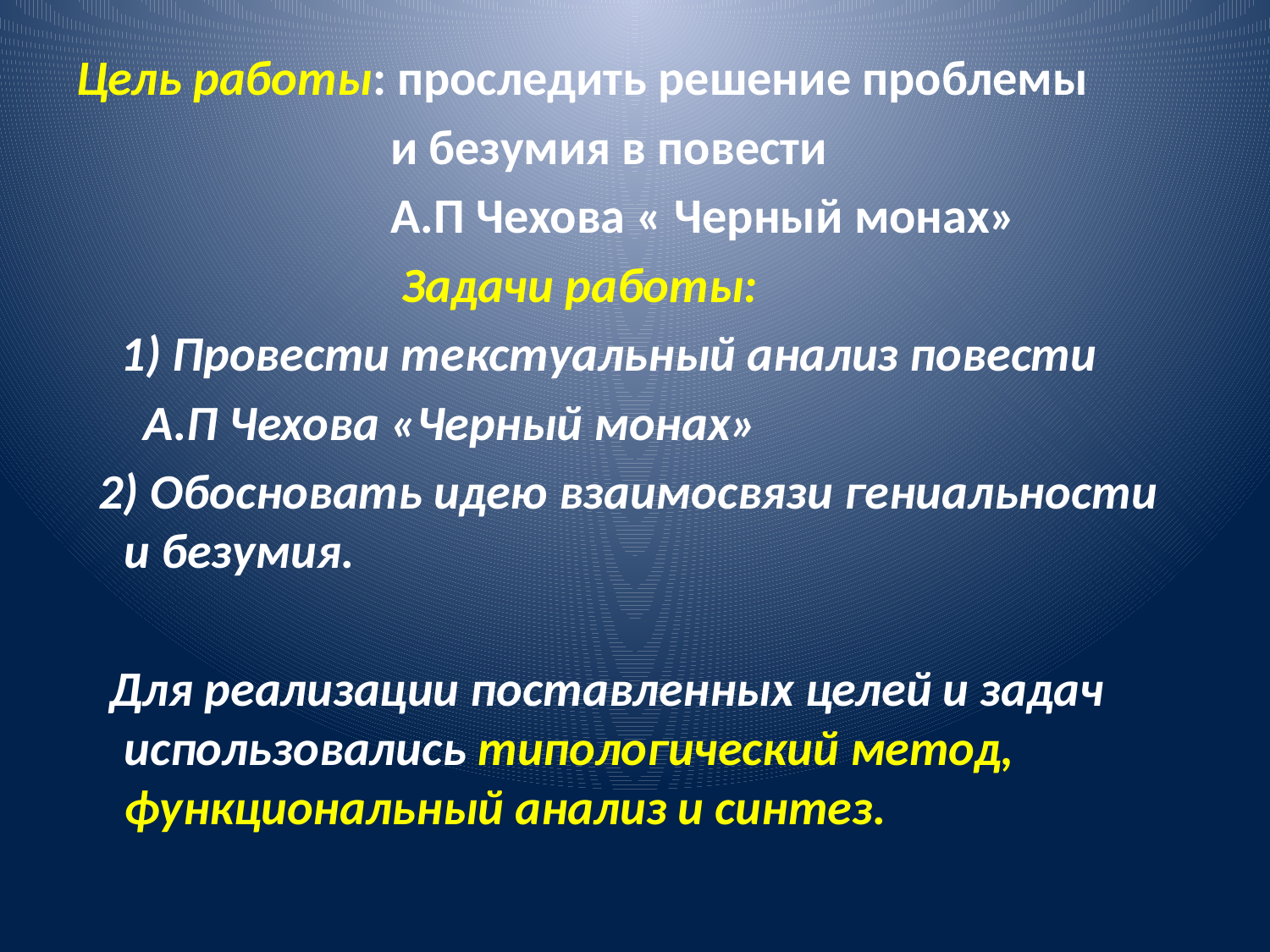

Цель работы: проследить решение проблемы
                            и безумия в повести
                            А.П Чехова « Черный монах»
                             Задачи работы:
    1) Провести текстуальный анализ повести
      А.П Чехова «Черный монах»
  2) Обосновать идею взаимосвязи гениальности и безумия.

   Для реализации поставленных целей и задач      использовались типологический метод,    функциональный анализ и синтез.